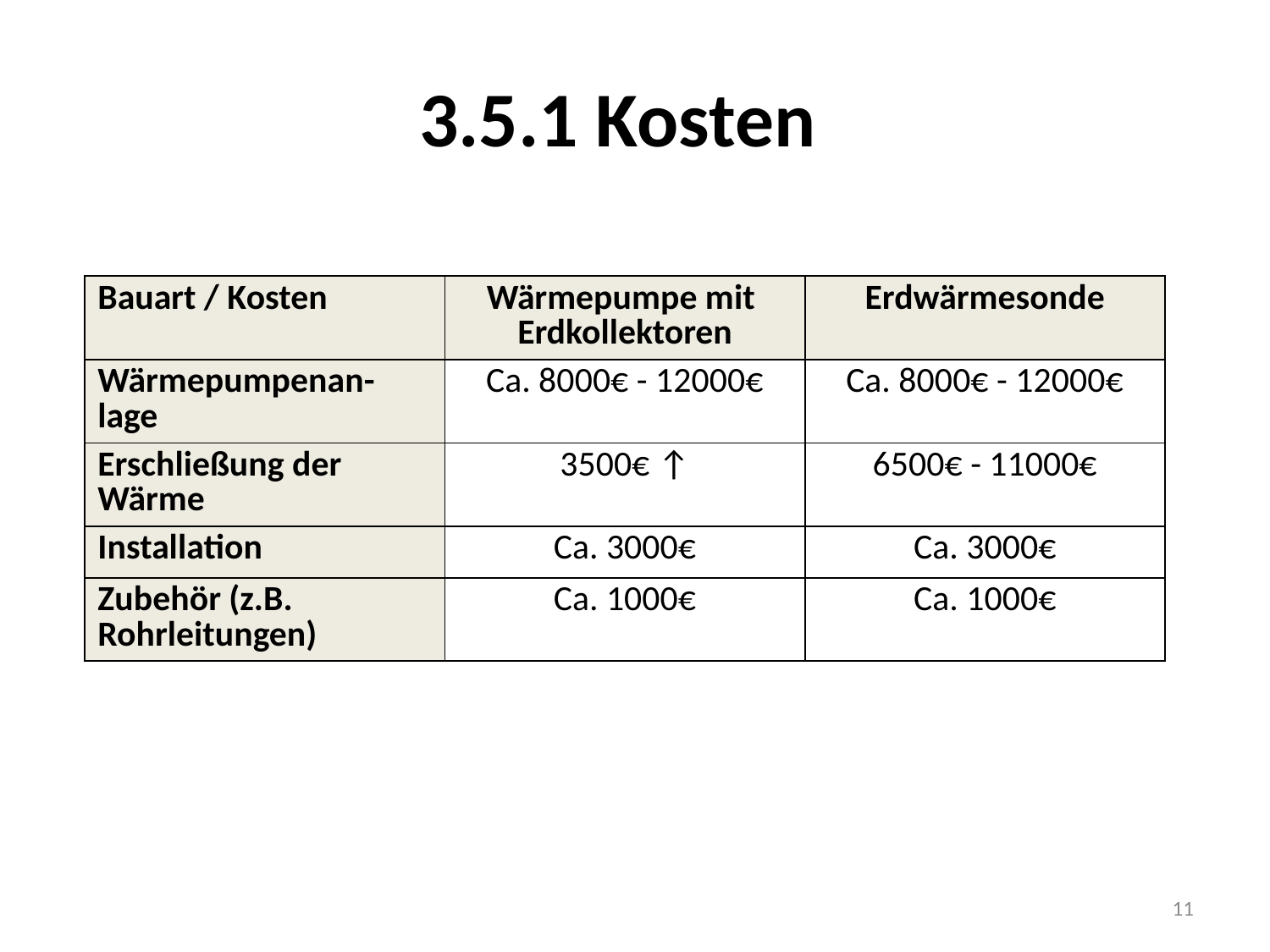

# 3.5.1 Kosten
| Bauart / Kosten | Wärmepumpe mit Erdkollektoren | Erdwärmesonde |
| --- | --- | --- |
| Wärmepumpenan-lage | Ca. 8000€ - 12000€ | Ca. 8000€ - 12000€ |
| Erschließung der Wärme | 3500€ ↑ | 6500€ - 11000€ |
| Installation | Ca. 3000€ | Ca. 3000€ |
| Zubehör (z.B. Rohrleitungen) | Ca. 1000€ | Ca. 1000€ |
11